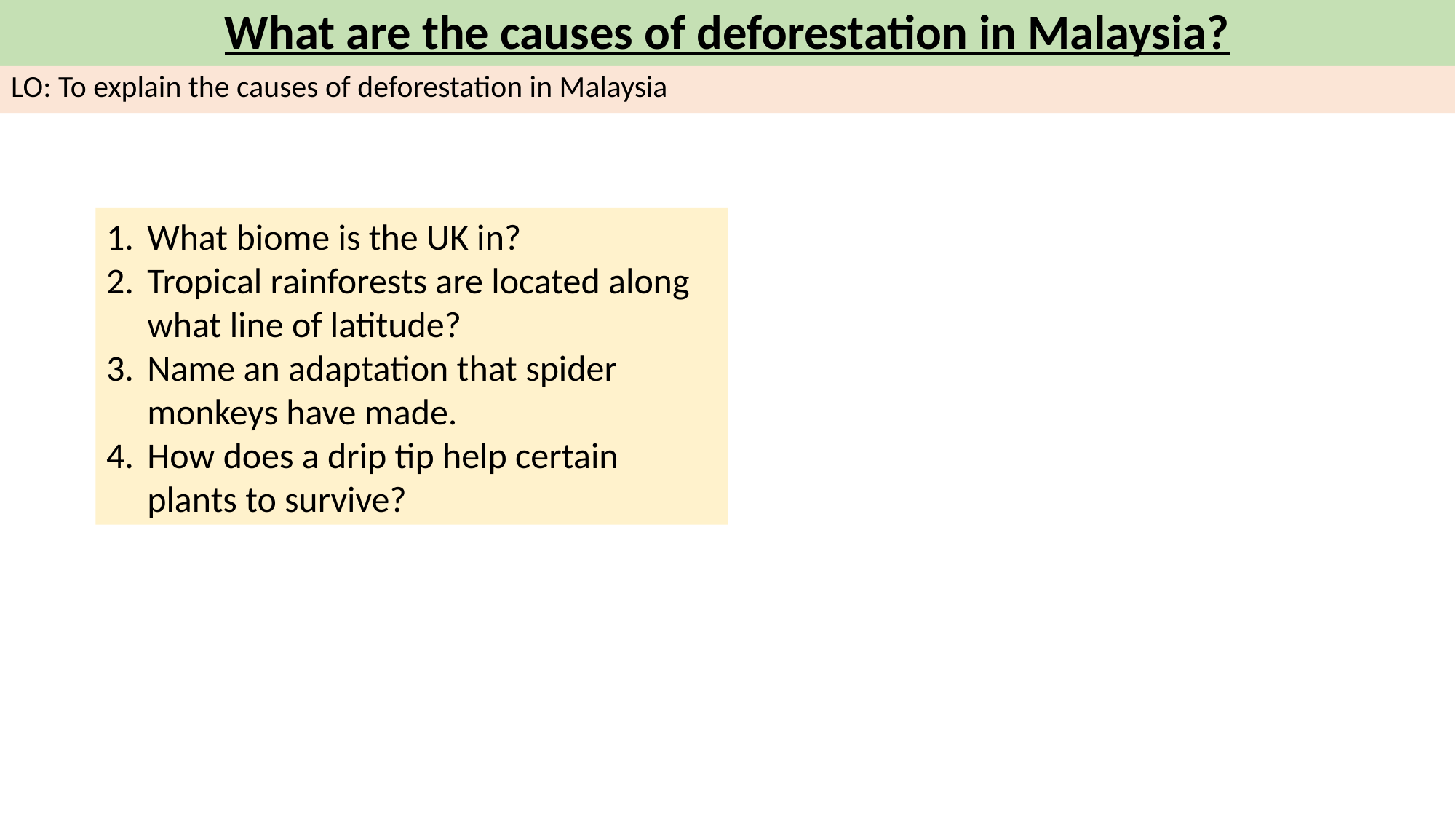

# What are the causes of deforestation in Malaysia?
LO: To explain the causes of deforestation in Malaysia
What biome is the UK in?
Tropical rainforests are located along what line of latitude?
Name an adaptation that spider monkeys have made.
How does a drip tip help certain plants to survive?